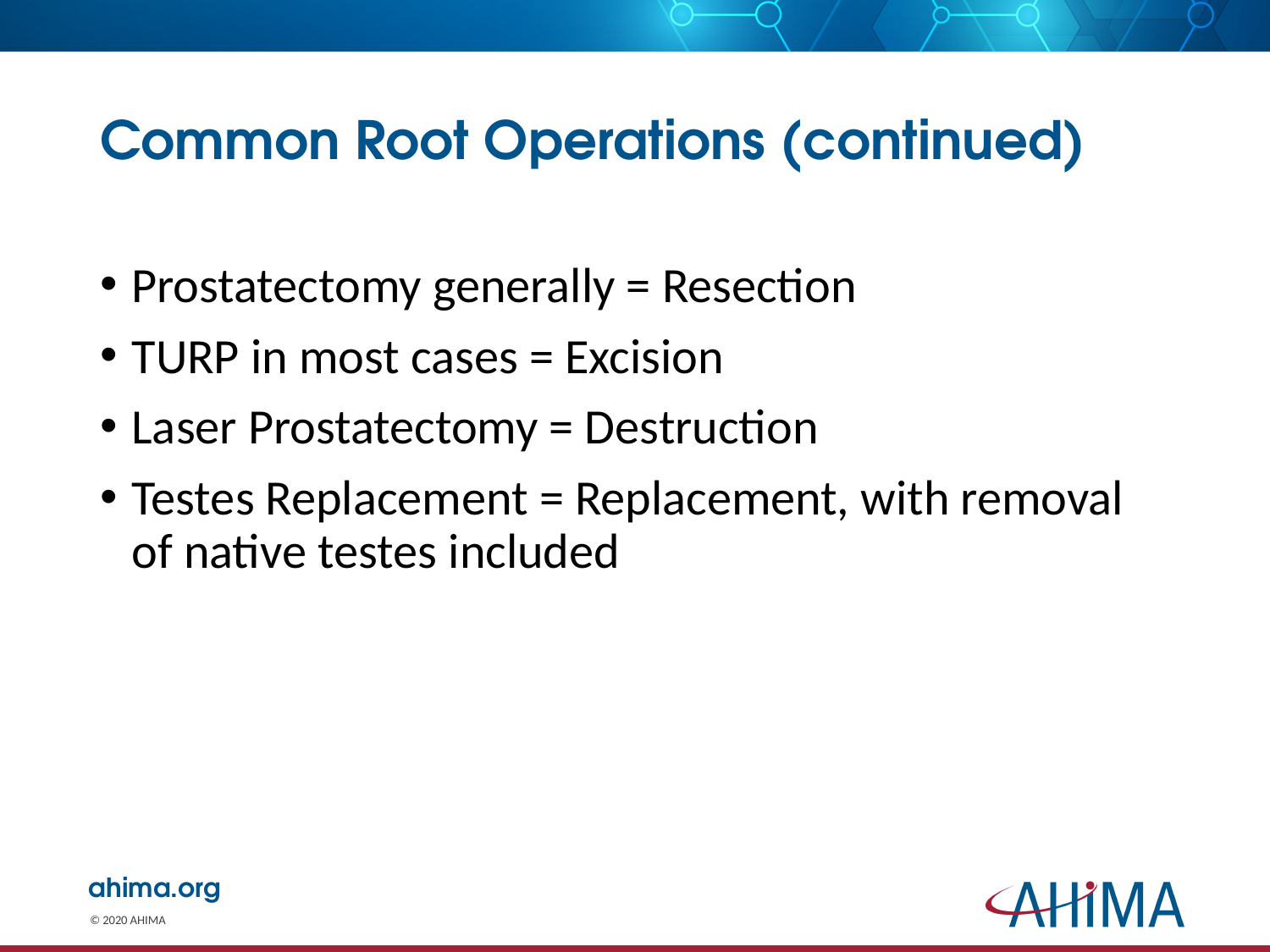

# Common Root Operations (continued)
Prostatectomy generally = Resection
TURP in most cases = Excision
Laser Prostatectomy = Destruction
Testes Replacement = Replacement, with removal of native testes included